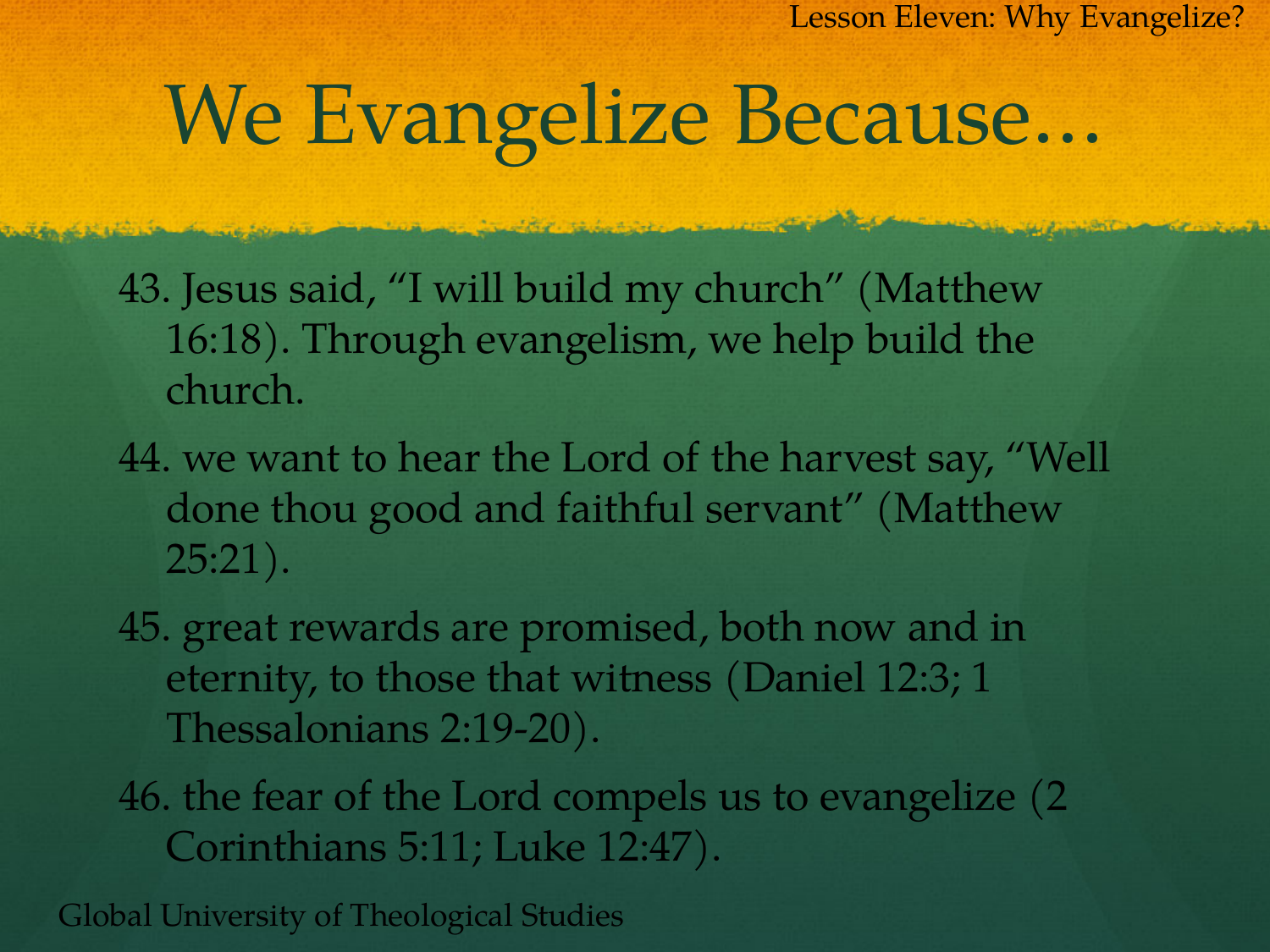

Lesson Eleven: Why Evangelize?

# We Evangelize Because…
43. Jesus said, “I will build my church” (Matthew 16:18). Through evangelism, we help build the church.

44. we want to hear the Lord of the harvest say, “Well done thou good and faithful servant” (Matthew 25:21).
45. great rewards are promised, both now and in eternity, to those that witness (Daniel 12:3; 1 Thessalonians 2:19-20).
46. the fear of the Lord compels us to evangelize (2 Corinthians 5:11; Luke 12:47).
Global University of Theological Studies